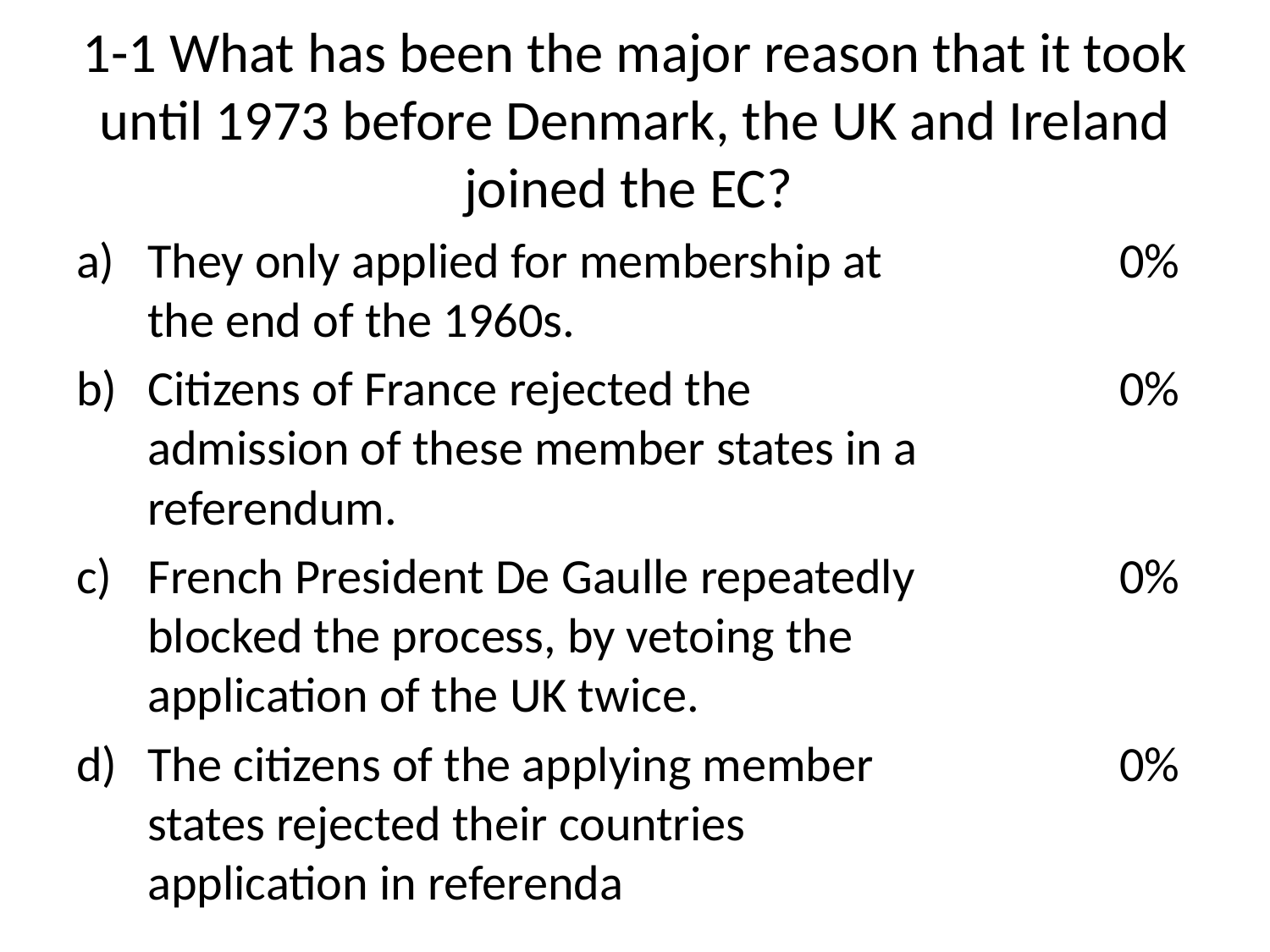

# 1-1 What has been the major reason that it took until 1973 before Denmark, the UK and Ireland joined the EC?
They only applied for membership at the end of the 1960s.
Citizens of France rejected the admission of these member states in a referendum.
French President De Gaulle repeatedly blocked the process, by vetoing the application of the UK twice.
The citizens of the applying member states rejected their countries application in referenda
0%
0%
0%
0%